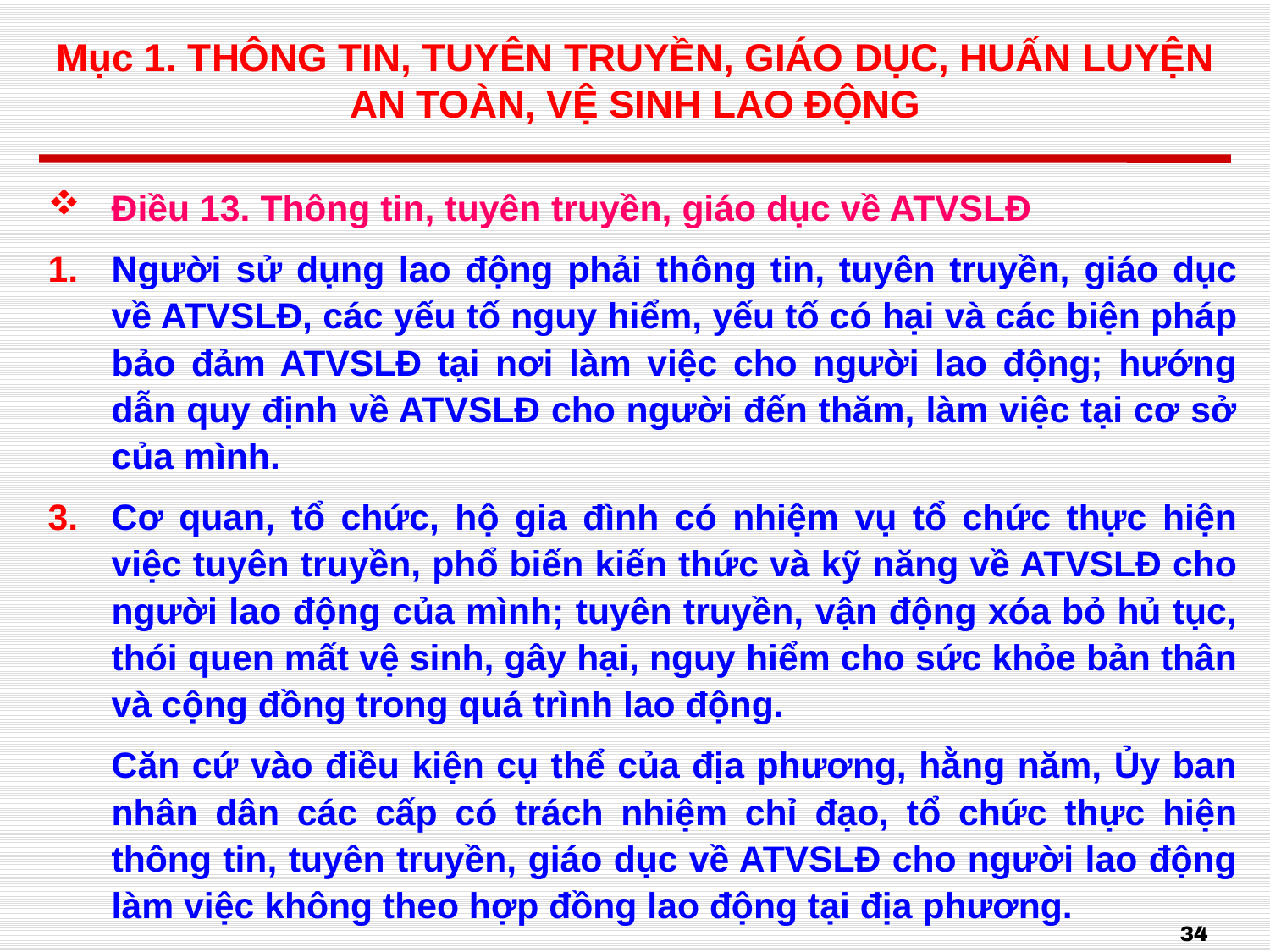

# Mục 1. THÔNG TIN, TUYÊN TRUYỀN, GIÁO DỤC, HUẤN LUYỆN AN TOÀN, VỆ SINH LAO ĐỘNG
Điều 13. Thông tin, tuyên truyền, giáo dục về ATVSLĐ
Người sử dụng lao động phải thông tin, tuyên truyền, giáo dục về ATVSLĐ, các yếu tố nguy hiểm, yếu tố có hại và các biện pháp bảo đảm ATVSLĐ tại nơi làm việc cho người lao động; hướng dẫn quy định về ATVSLĐ cho người đến thăm, làm việc tại cơ sở của mình.
Cơ quan, tổ chức, hộ gia đình có nhiệm vụ tổ chức thực hiện việc tuyên truyền, phổ biến kiến thức và kỹ năng về ATVSLĐ cho người lao động của mình; tuyên truyền, vận động xóa bỏ hủ tục, thói quen mất vệ sinh, gây hại, nguy hiểm cho sức khỏe bản thân và cộng đồng trong quá trình lao động.
Căn cứ vào điều kiện cụ thể của địa phương, hằng năm, Ủy ban nhân dân các cấp có trách nhiệm chỉ đạo, tổ chức thực hiện thông tin, tuyên truyền, giáo dục về ATVSLĐ cho người lao động làm việc không theo hợp đồng lao động tại địa phương.